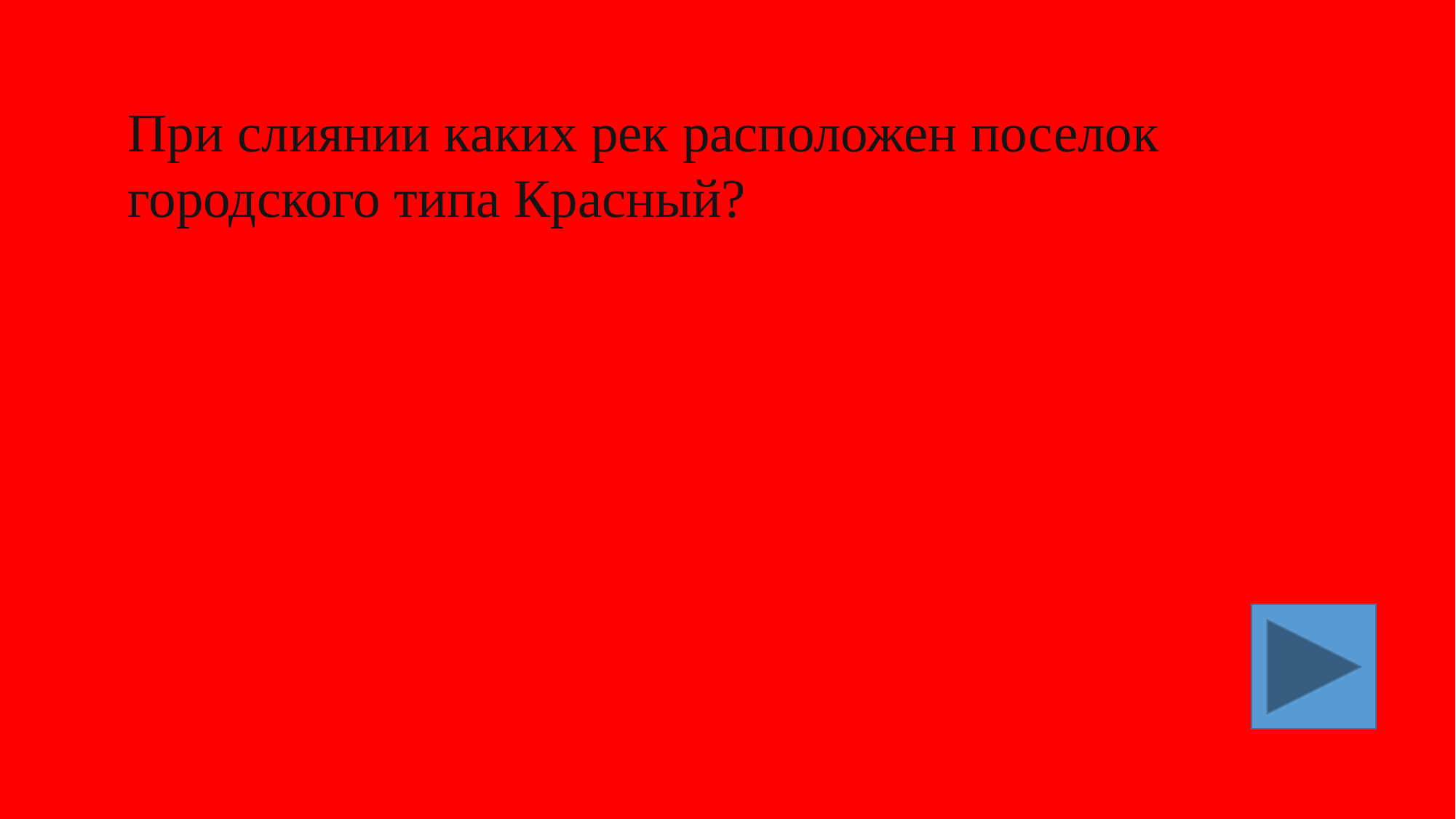

При слиянии каких рек расположен поселок городского типа Красный?